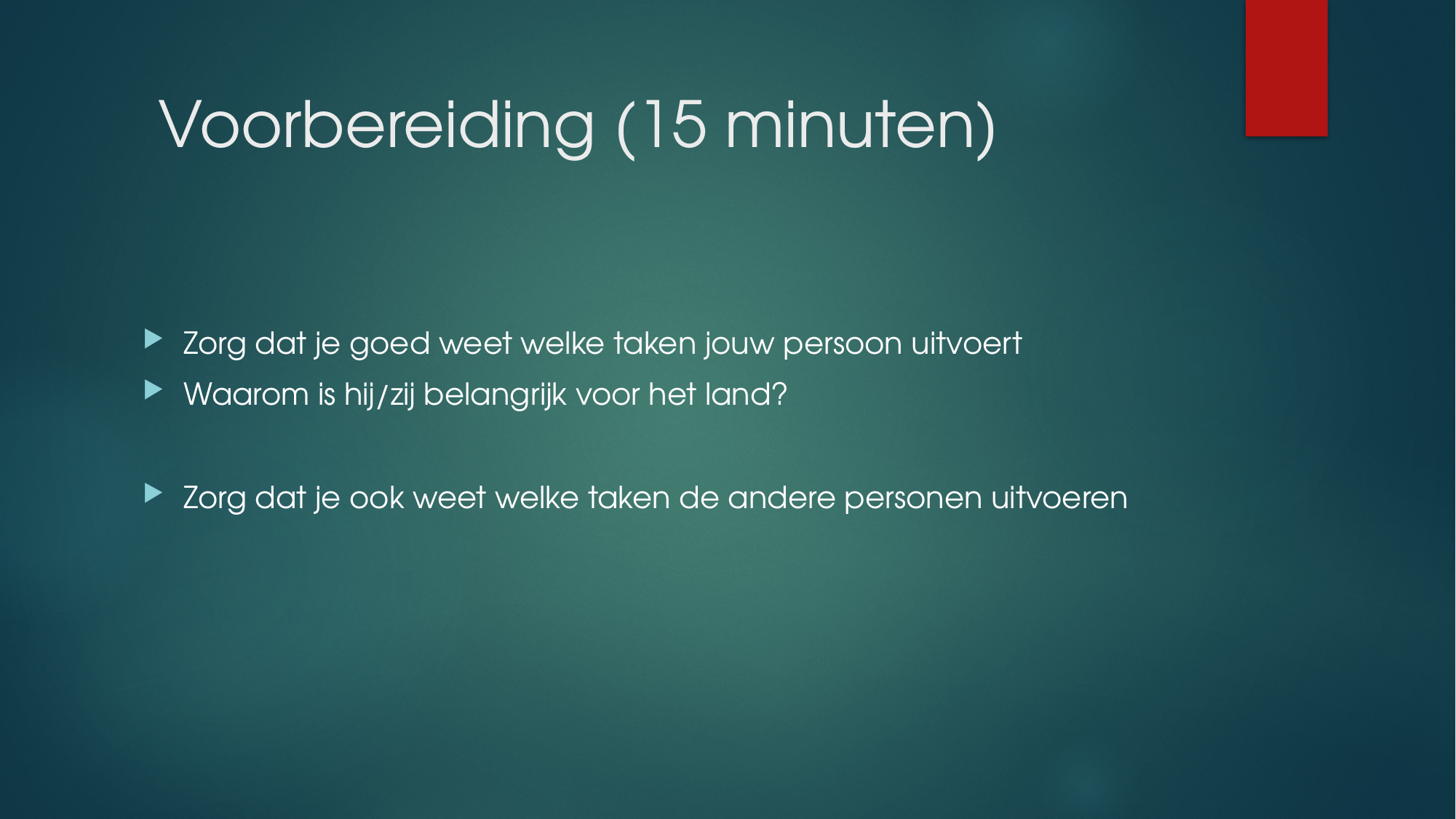

# Voorbereiding (15 minuten)
Zorg dat je goed weet welke taken jouw persoon uitvoert
Waarom is hij/zij belangrijk voor het land?

Zorg dat je ook weet welke taken de andere personen uitvoeren